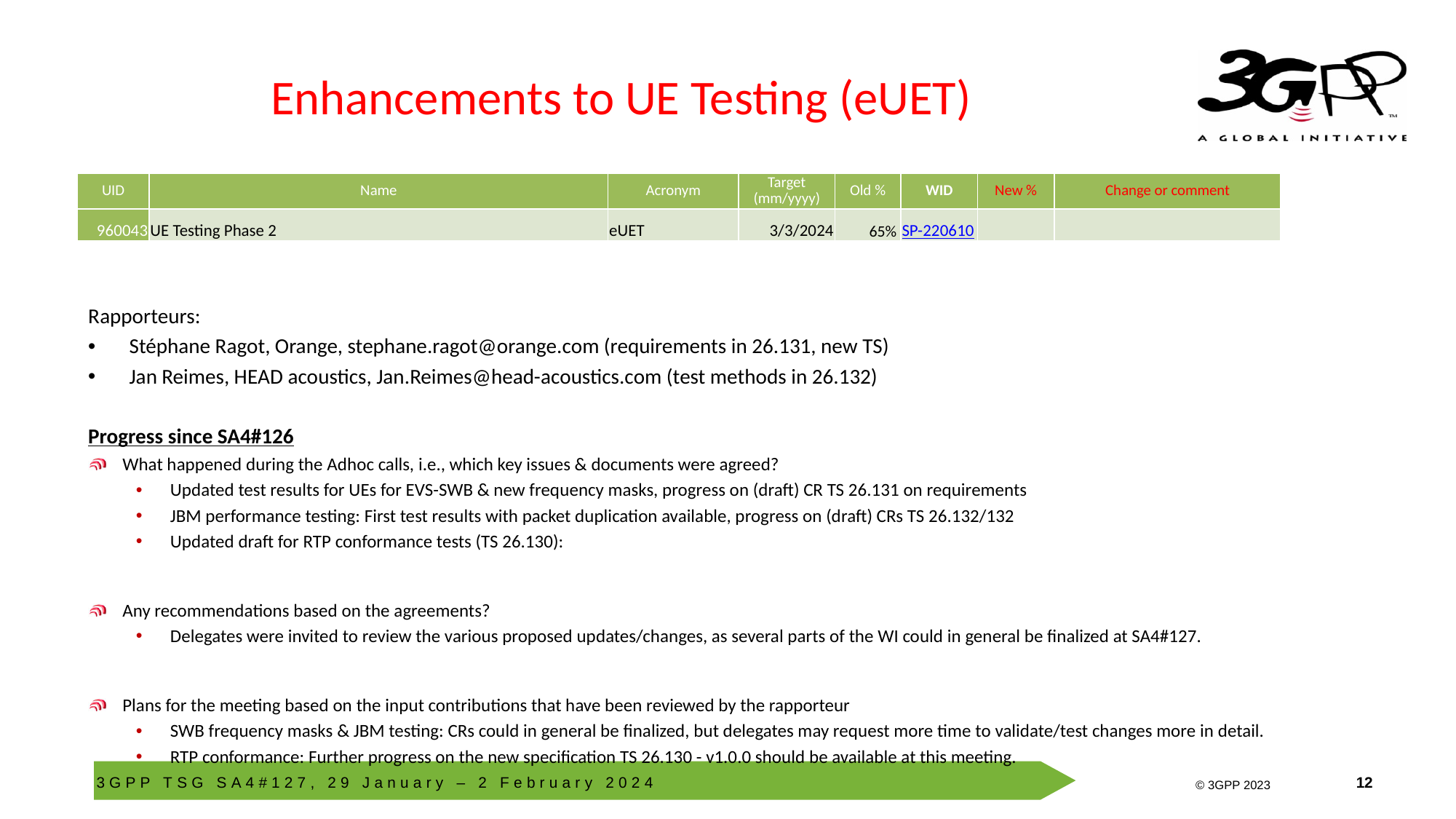

# Enhancements to UE Testing (eUET)
| UID | Name | Acronym | Target (mm/yyyy) | Old % | WID | New % | Change or comment |
| --- | --- | --- | --- | --- | --- | --- | --- |
| 960043 | UE Testing Phase 2 | eUET | 3/3/2024 | 65% | SP-220610 |  |  |
Rapporteurs:
Stéphane Ragot, Orange, stephane.ragot@orange.com (requirements in 26.131, new TS)
Jan Reimes, HEAD acoustics, Jan.Reimes@head-acoustics.com (test methods in 26.132)

Progress since SA4#126
What happened during the Adhoc calls, i.e., which key issues & documents were agreed?
Updated test results for UEs for EVS-SWB & new frequency masks, progress on (draft) CR TS 26.131 on requirements
JBM performance testing: First test results with packet duplication available, progress on (draft) CRs TS 26.132/132
Updated draft for RTP conformance tests (TS 26.130):

Any recommendations based on the agreements?
Delegates were invited to review the various proposed updates/changes, as several parts of the WI could in general be finalized at SA4#127.

Plans for the meeting based on the input contributions that have been reviewed by the rapporteur
SWB frequency masks & JBM testing: CRs could in general be finalized, but delegates may request more time to validate/test changes more in detail.
RTP conformance: Further progress on the new specification TS 26.130 - v1.0.0 should be available at this meeting.